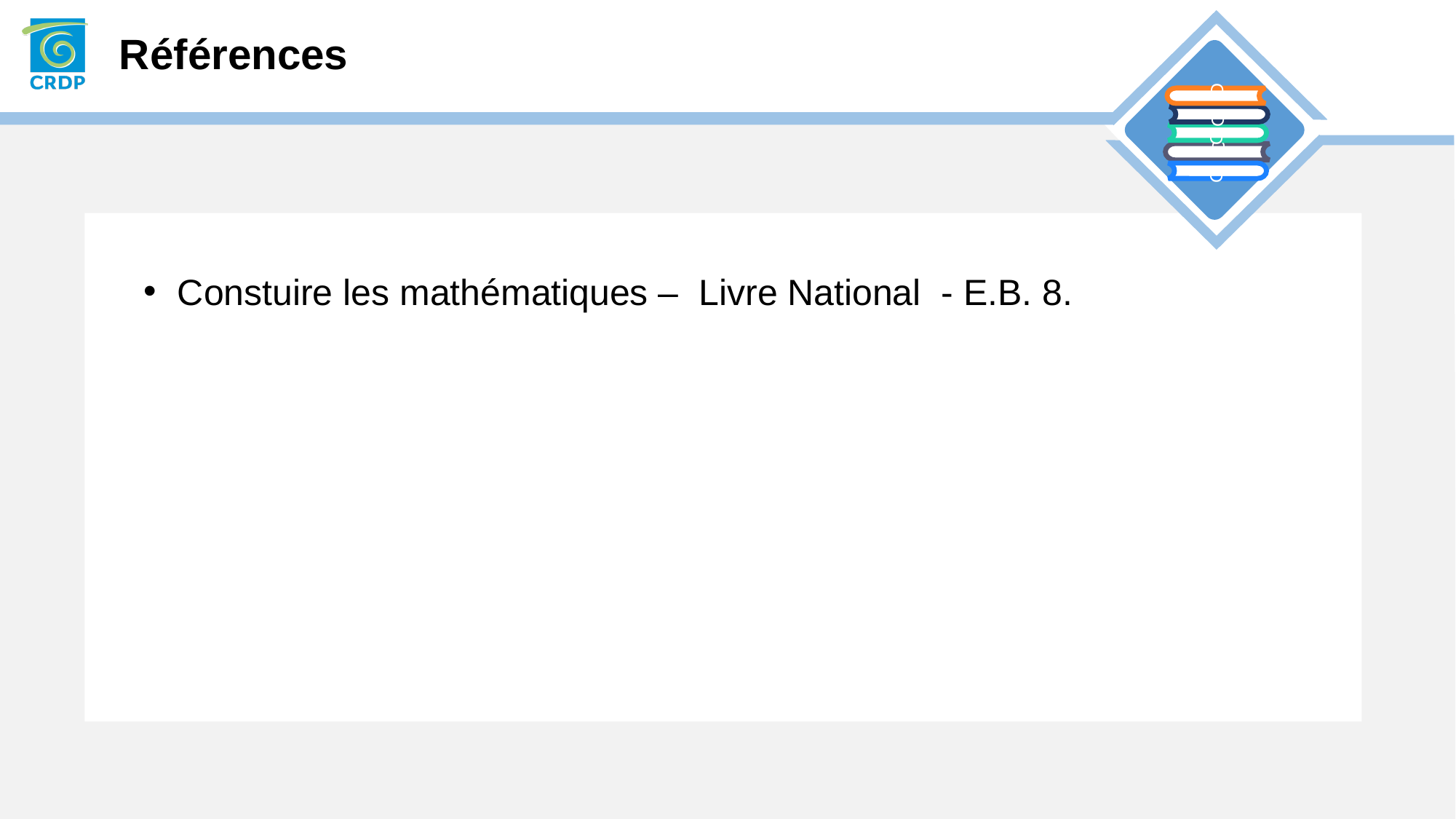

Constuire les mathématiques –  Livre National  - E.B. 8.